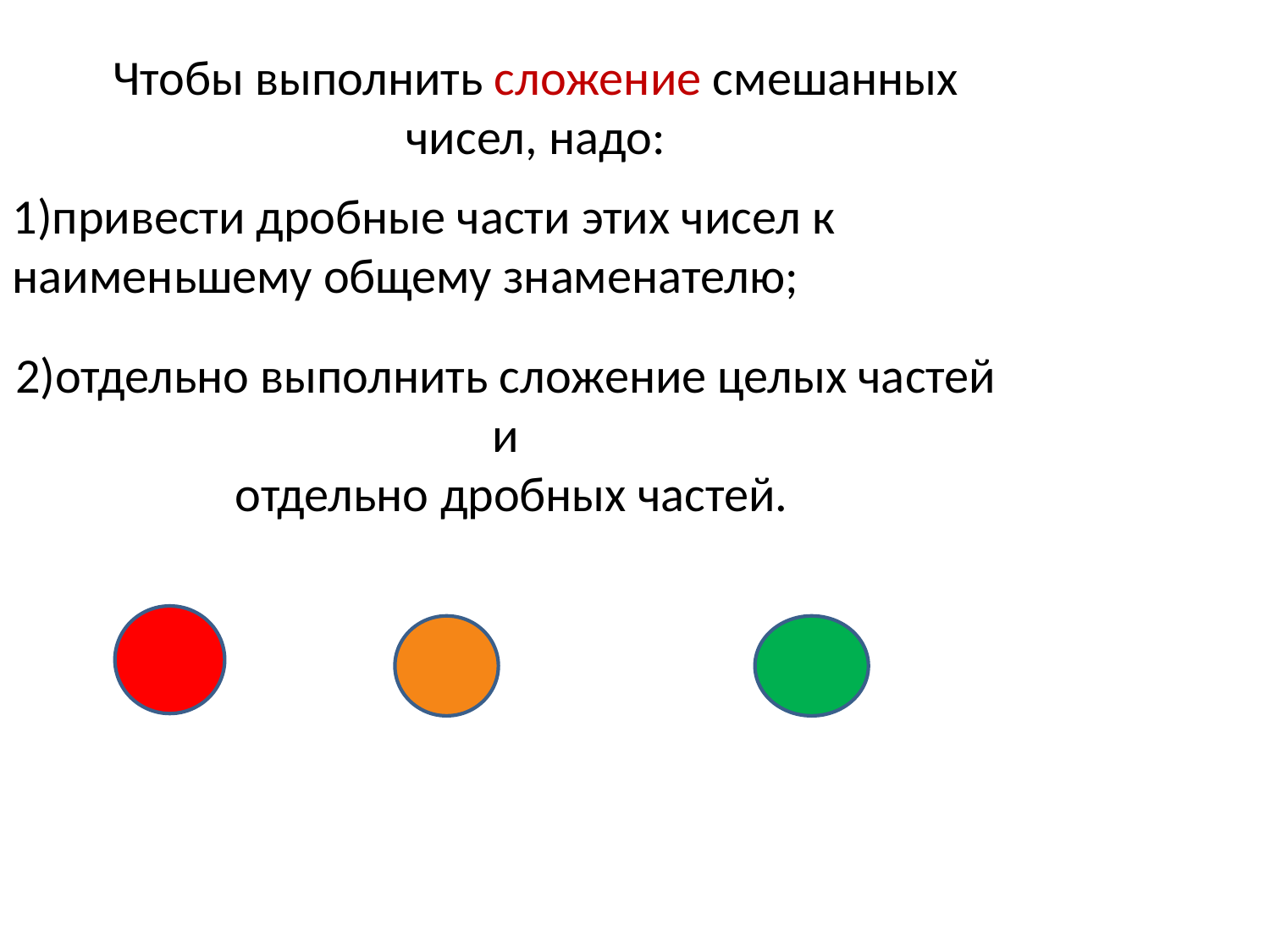

Чтобы выполнить сложение смешанных чисел, надо:
1)привести дробные части этих чисел к наименьшему общему знаменателю;

2)отдельно выполнить сложение целых частей и
 отдельно дробных частей.